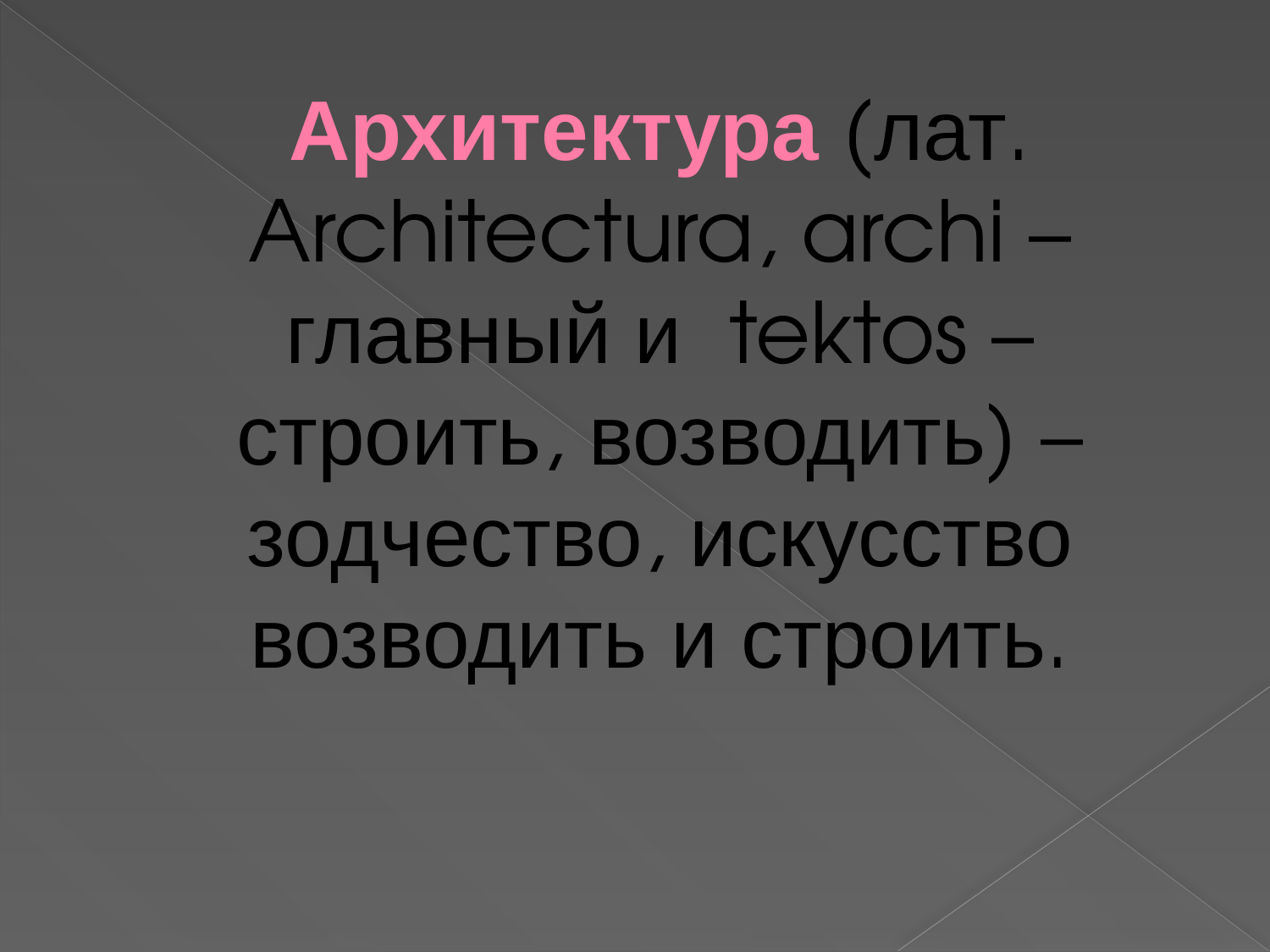

# Архитектура (лат. Architectura, archi – главный и  tektos – строить, возводить) – зодчество, искусство возводить и строить.